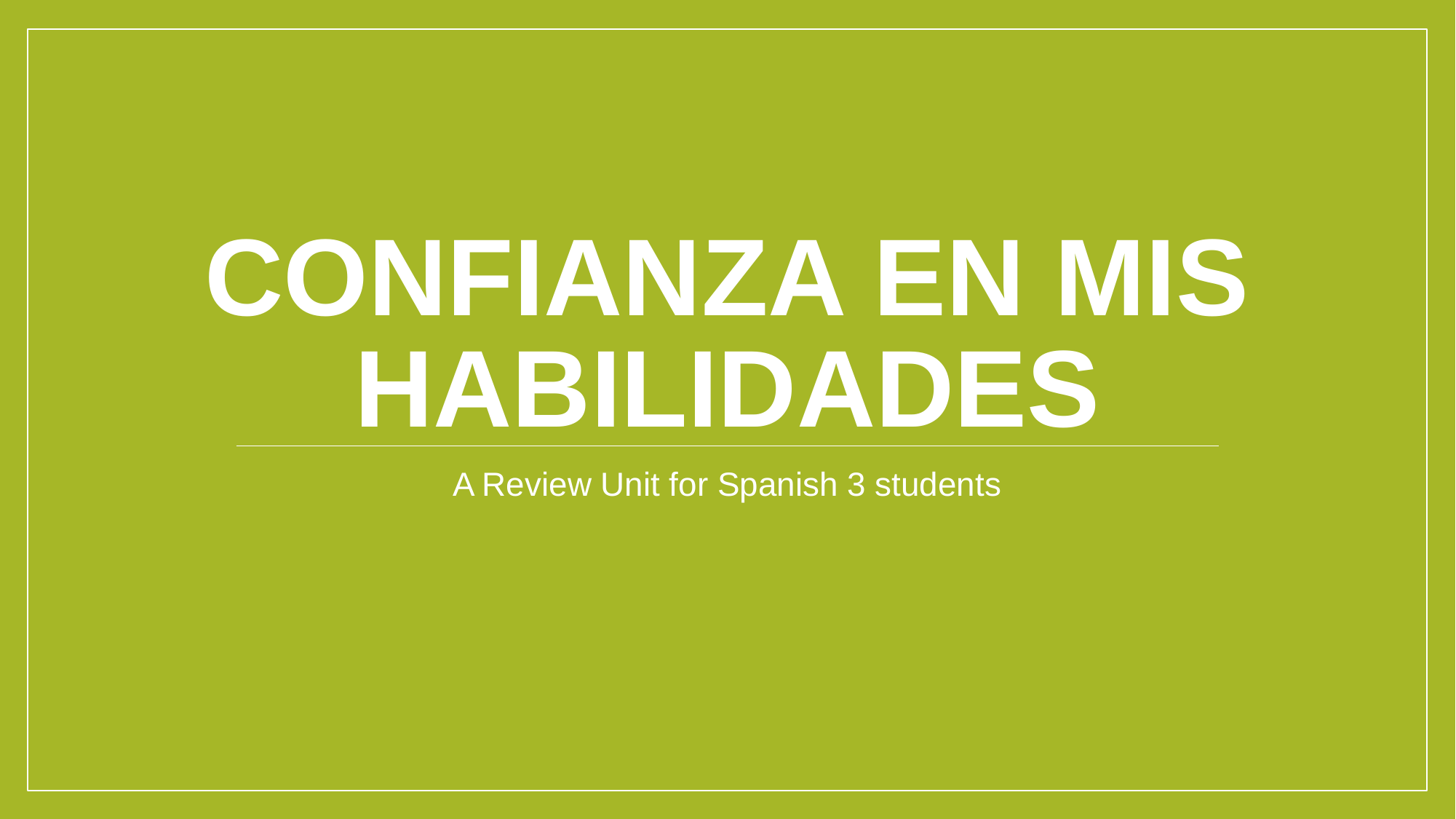

# Confianza en Mis habilidades
A Review Unit for Spanish 3 students